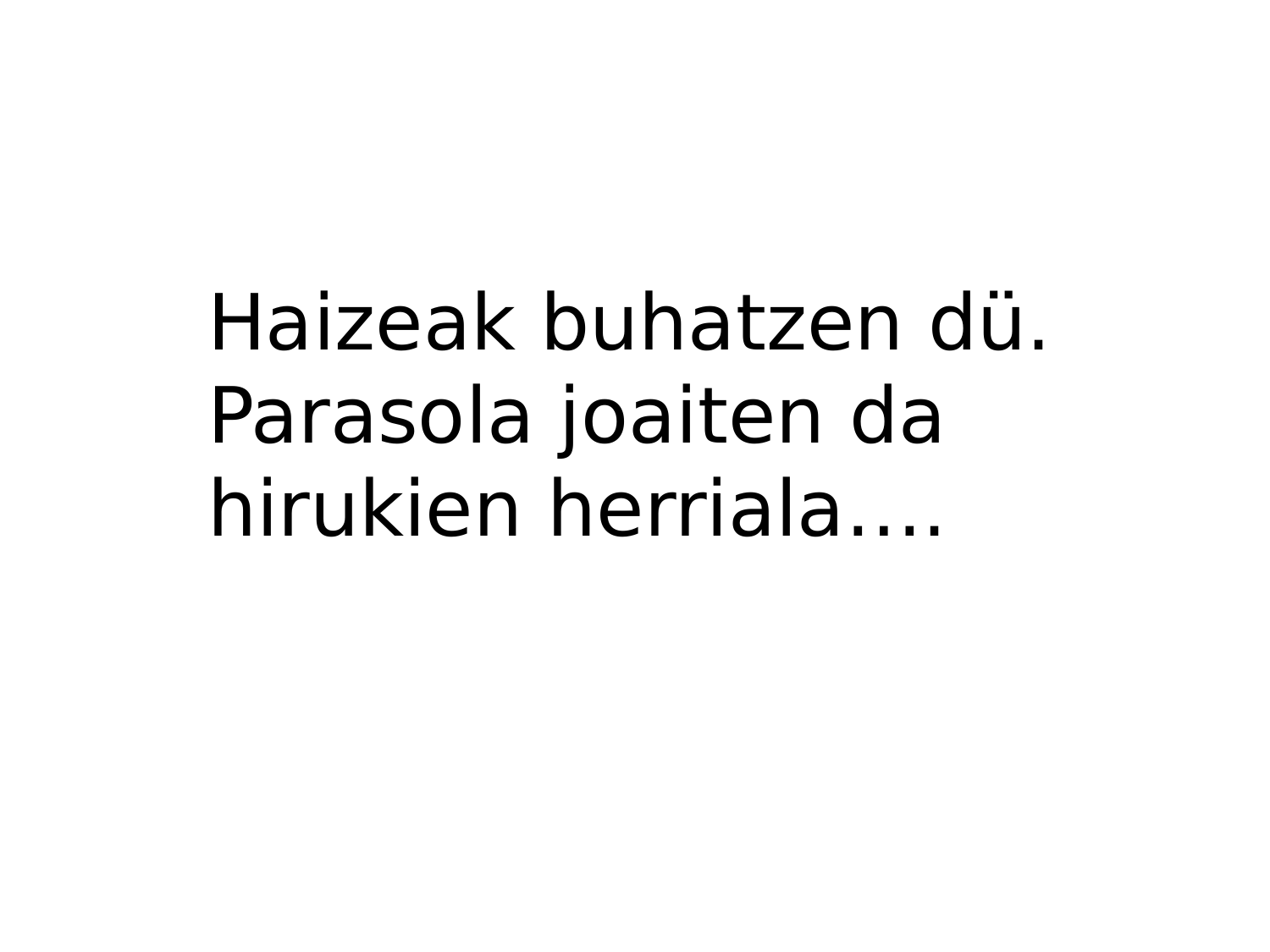

Haizeak buhatzen dü. Parasola joaiten da hirukien herriala….